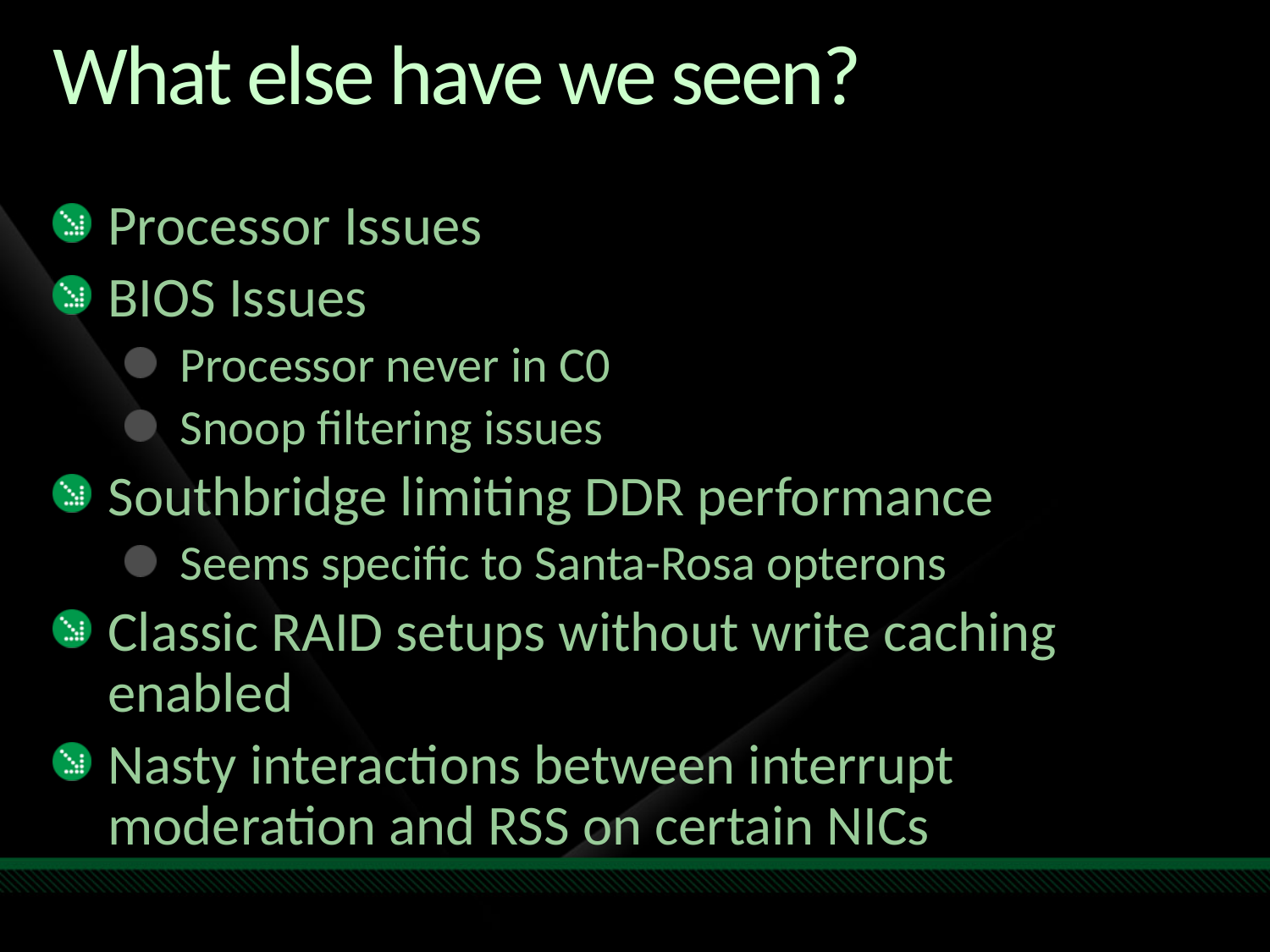

# What else have we seen?
Processor Issues
BIOS Issues
Processor never in C0
Snoop filtering issues
Southbridge limiting DDR performance
Seems specific to Santa-Rosa opterons
Classic RAID setups without write caching enabled
Nasty interactions between interrupt moderation and RSS on certain NICs